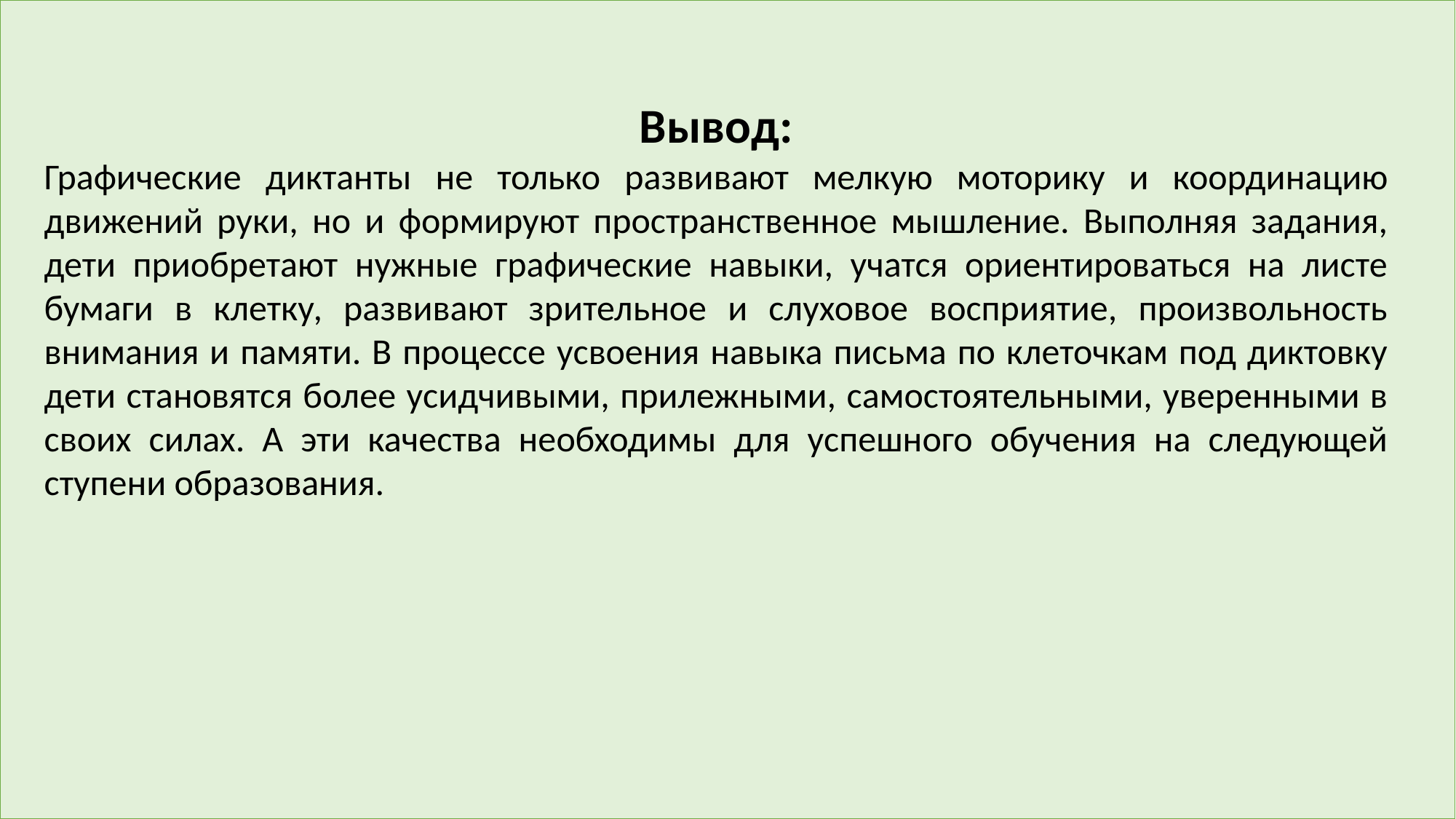

#
Вывод:
Графические диктанты не только развивают мелкую моторику и координацию движений руки, но и формируют пространственное мышление. Выполняя задания, дети приобретают нужные графические навыки, учатся ориентироваться на листе бумаги в клетку, развивают зрительное и слуховое восприятие, произвольность внимания и памяти. В процессе усвоения навыка письма по клеточкам под диктовку дети становятся более усидчивыми, прилежными, самостоятельными, уверенными в своих силах. А эти качества необходимы для успешного обучения на следующей ступени образования.